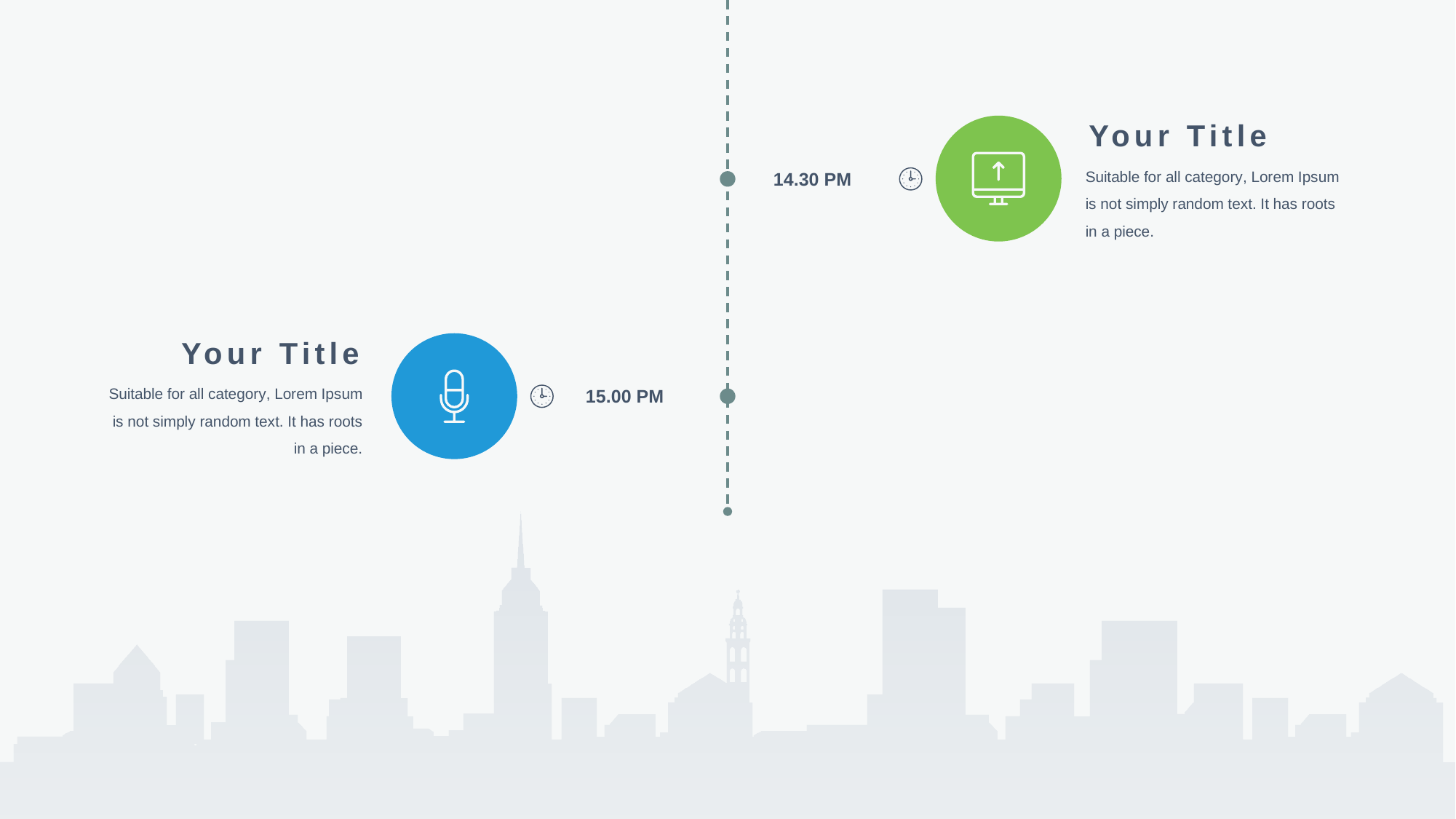

Your Title

Suitable for all category, Lorem Ipsum is not simply random text. It has roots in a piece.
14.30 PM

Your Title

Suitable for all category, Lorem Ipsum is not simply random text. It has roots in a piece.
15.00 PM